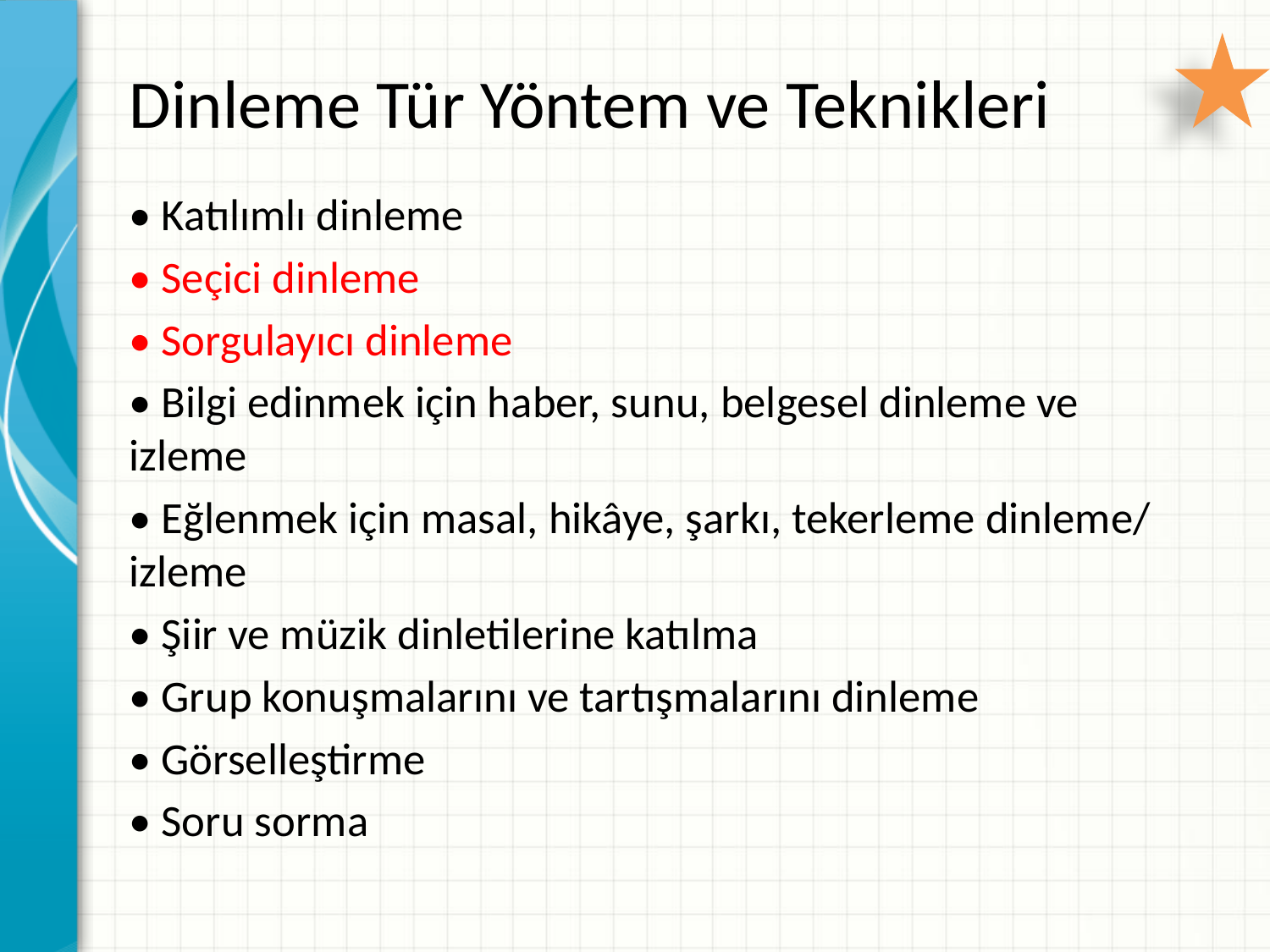

# Dinleme Tür Yöntem ve Teknikleri

• Katılımlı dinleme
• Seçici dinleme
• Sorgulayıcı dinleme
• Bilgi edinmek için haber, sunu, belgesel dinleme ve izleme
• Eğlenmek için masal, hikâye, şarkı, tekerleme dinleme/ izleme
• Şiir ve müzik dinletilerine katılma
• Grup konuşmalarını ve tartışmalarını dinleme
• Görselleştirme
• Soru sorma